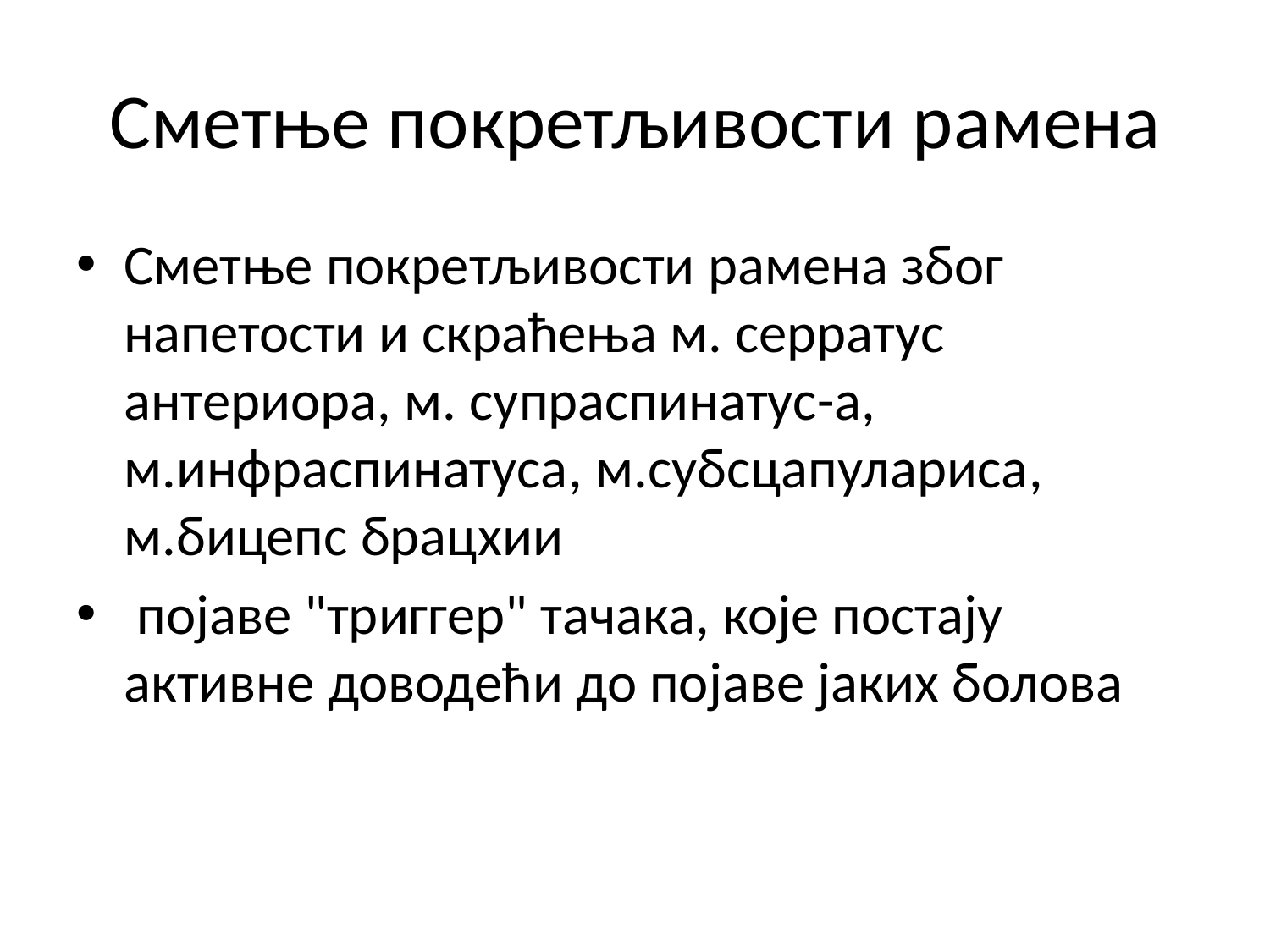

# Сметње покретљивости рамена
Сметње покретљивости рамена због напетости и скраћења м. серратус антериора, м. супраспинатус-а, м.инфраспинатуса, м.субсцапулариса, м.бицепс брацхии
 појаве "триггер" тачака, које постају активне доводећи до појаве јаких болова